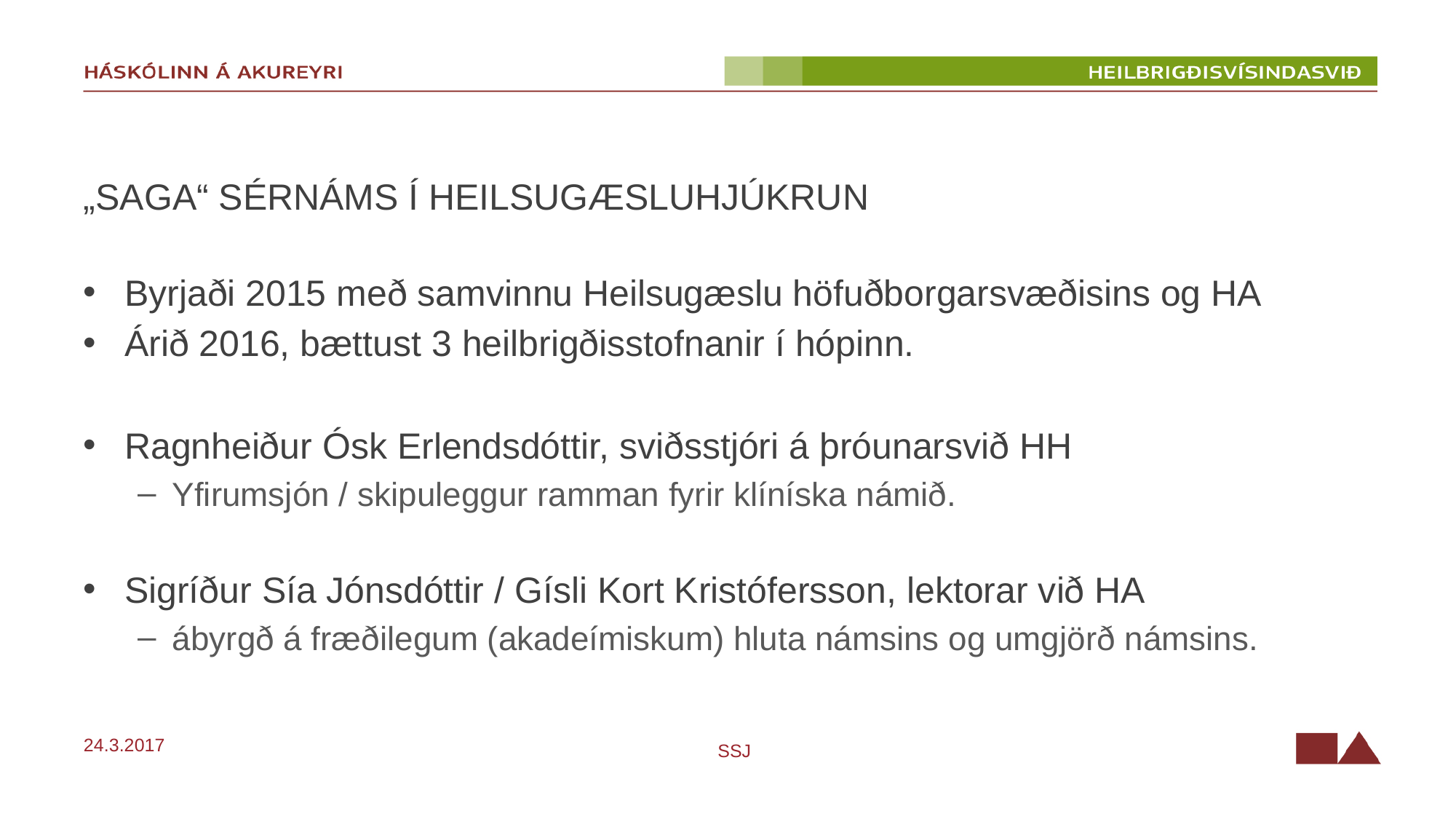

# „Saga“ sérnáms í heilsugæsluhjúkrun
Byrjaði 2015 með samvinnu Heilsugæslu höfuðborgarsvæðisins og HA
Árið 2016, bættust 3 heilbrigðisstofnanir í hópinn.

Ragnheiður Ósk Erlendsdóttir, sviðsstjóri á þróunarsvið HH
Yfirumsjón / skipuleggur ramman fyrir klíníska námið.

Sigríður Sía Jónsdóttir / Gísli Kort Kristófersson, lektorar við HA
ábyrgð á fræðilegum (akadeímiskum) hluta námsins og umgjörð námsins.
24.3.2017
SSJ